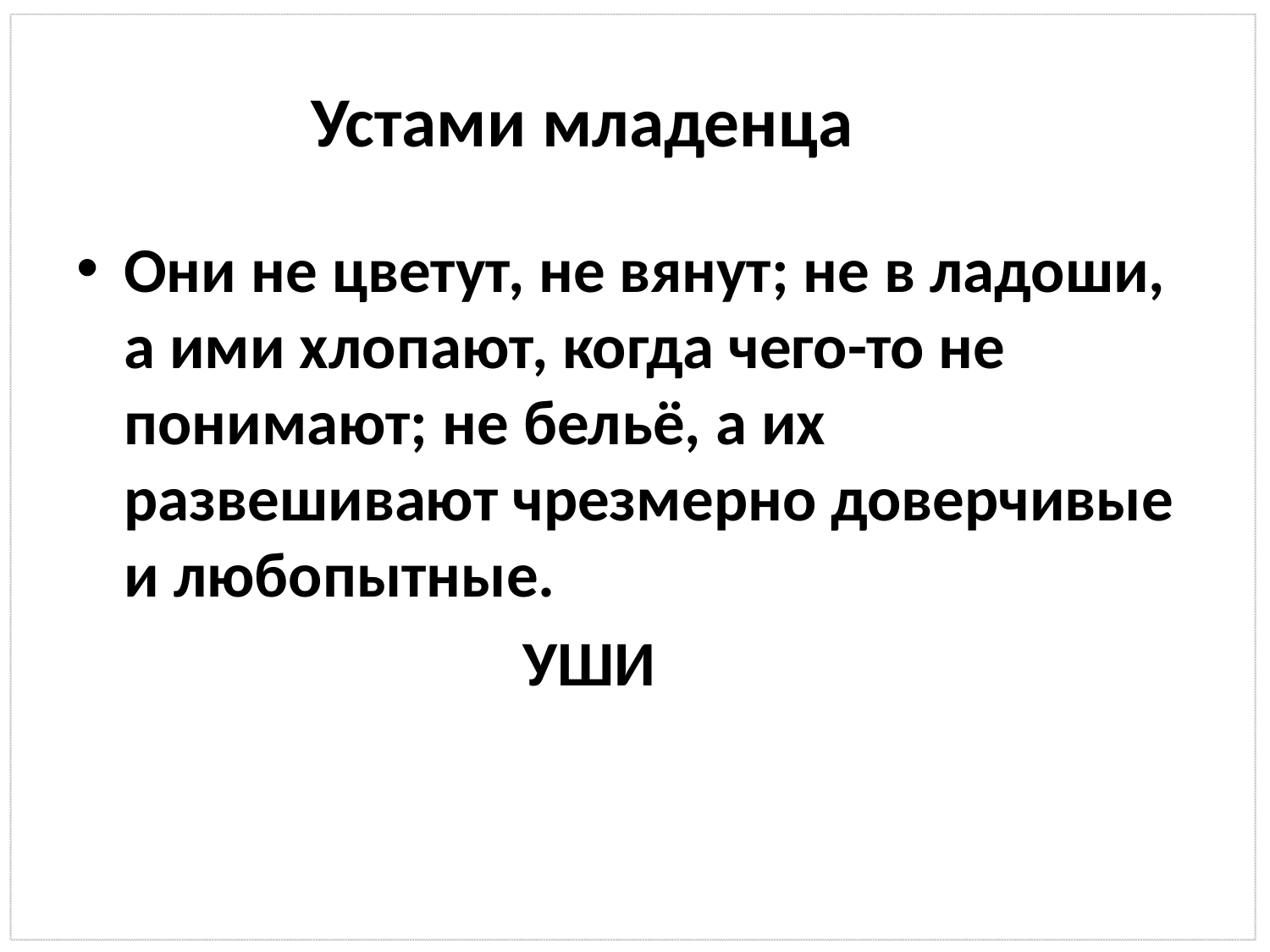

# Устами младенца
Они не цветут, не вянут; не в ладоши, а ими хлопают, когда чего-то не понимают; не бельё, а их развешивают чрезмерно доверчивые и любопытные.
                               УШИ